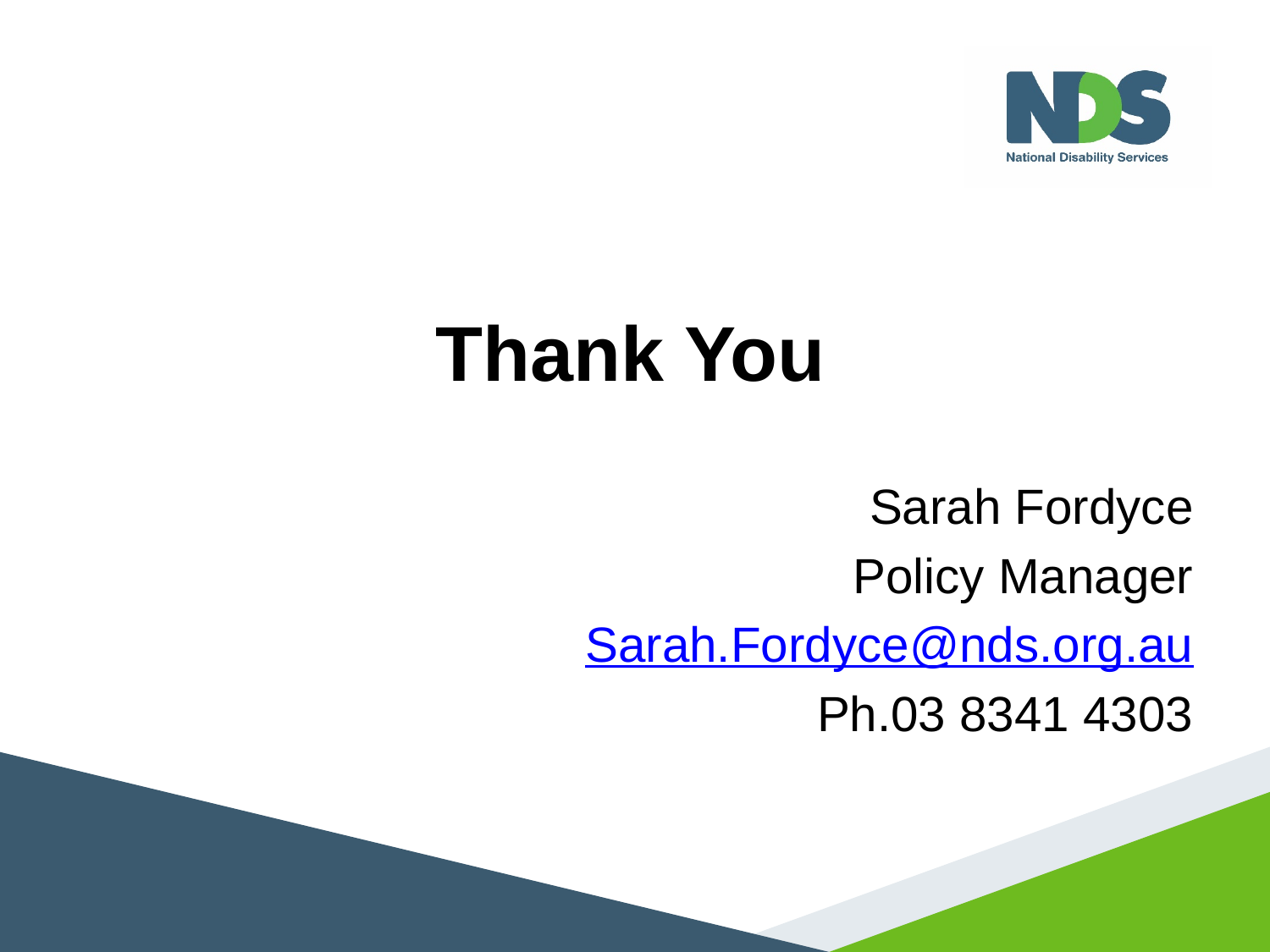

#

Thank You

Sarah Fordyce
Policy Manager
Sarah.Fordyce@nds.org.au
Ph.03 8341 4303